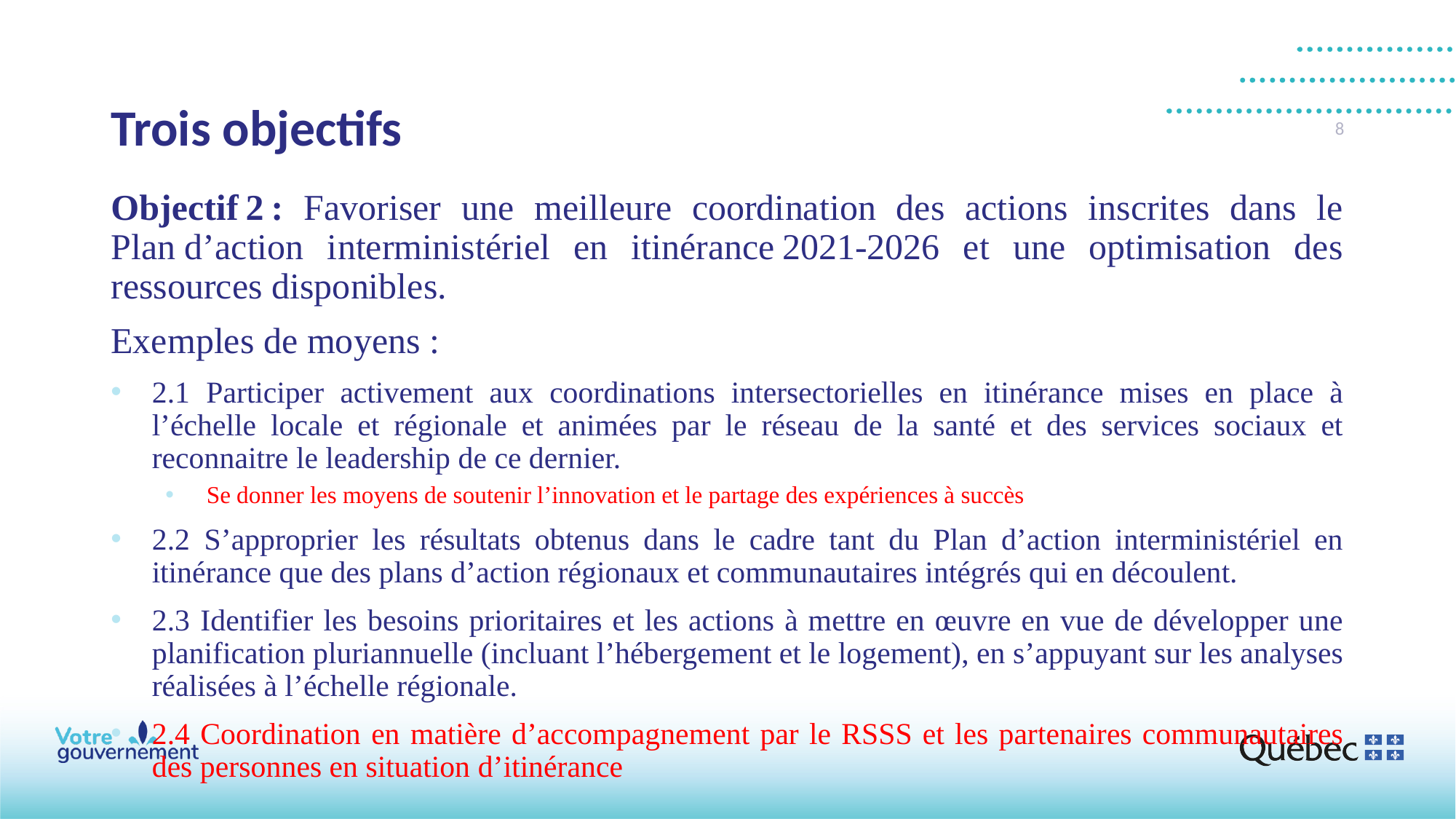

# Trois objectifs
8
Objectif 2 : Favoriser une meilleure coordination des actions inscrites dans le Plan d’action interministériel en itinérance 2021-2026 et une optimisation des ressources disponibles.
Exemples de moyens :
2.1 Participer activement aux coordinations intersectorielles en itinérance mises en place à l’échelle locale et régionale et animées par le réseau de la santé et des services sociaux et reconnaitre le leadership de ce dernier.
Se donner les moyens de soutenir l’innovation et le partage des expériences à succès
2.2 S’approprier les résultats obtenus dans le cadre tant du Plan d’action interministériel en itinérance que des plans d’action régionaux et communautaires intégrés qui en découlent.
2.3 Identifier les besoins prioritaires et les actions à mettre en œuvre en vue de développer une planification pluriannuelle (incluant l’hébergement et le logement), en s’appuyant sur les analyses réalisées à l’échelle régionale.
2.4 Coordination en matière d’accompagnement par le RSSS et les partenaires communautaires des personnes en situation d’itinérance